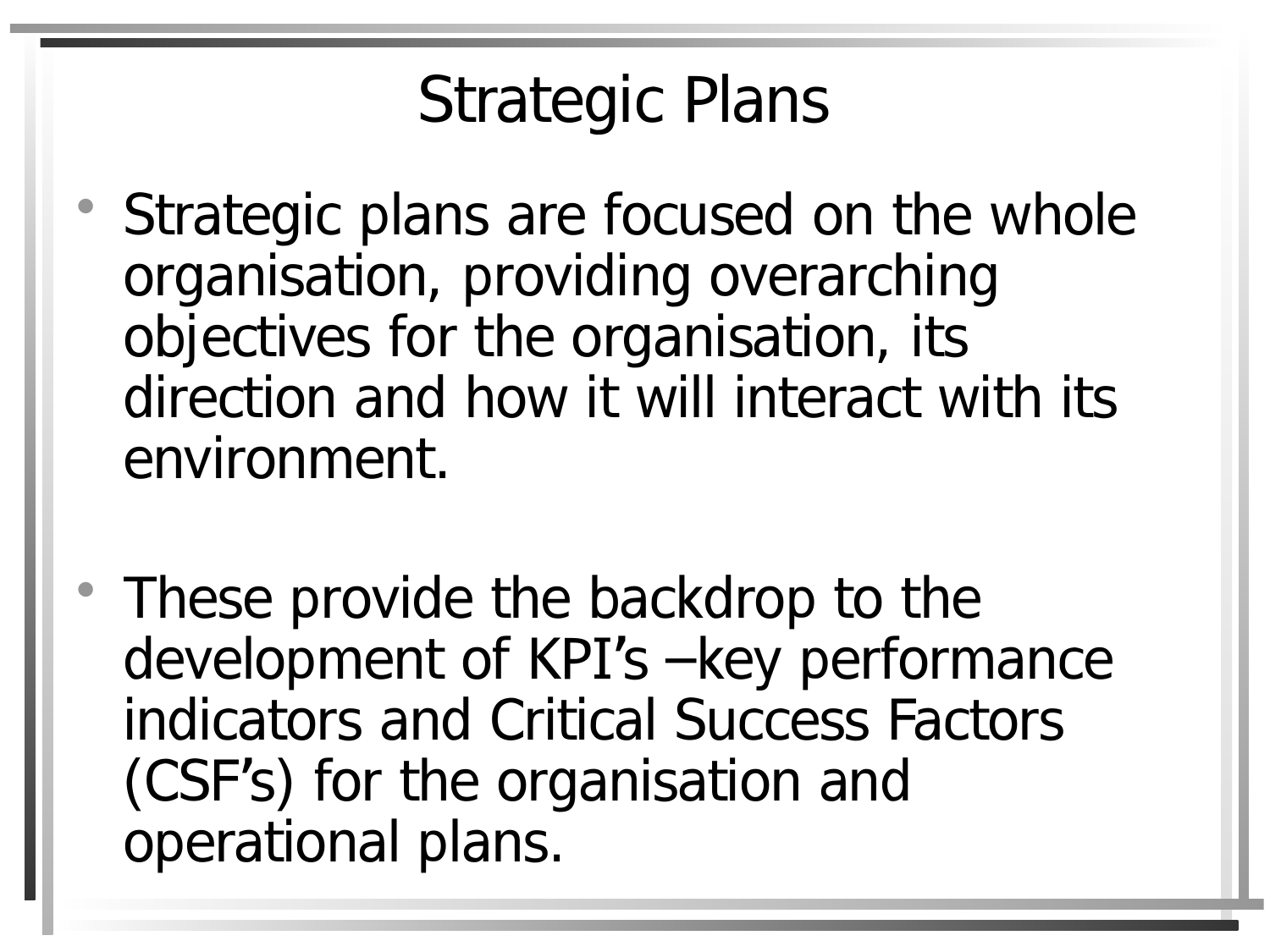

# Strategic Plans
Strategic plans are focused on the whole organisation, providing overarching objectives for the organisation, its direction and how it will interact with its environment.
These provide the backdrop to the development of KPI’s –key performance indicators and Critical Success Factors (CSF’s) for the organisation and operational plans.